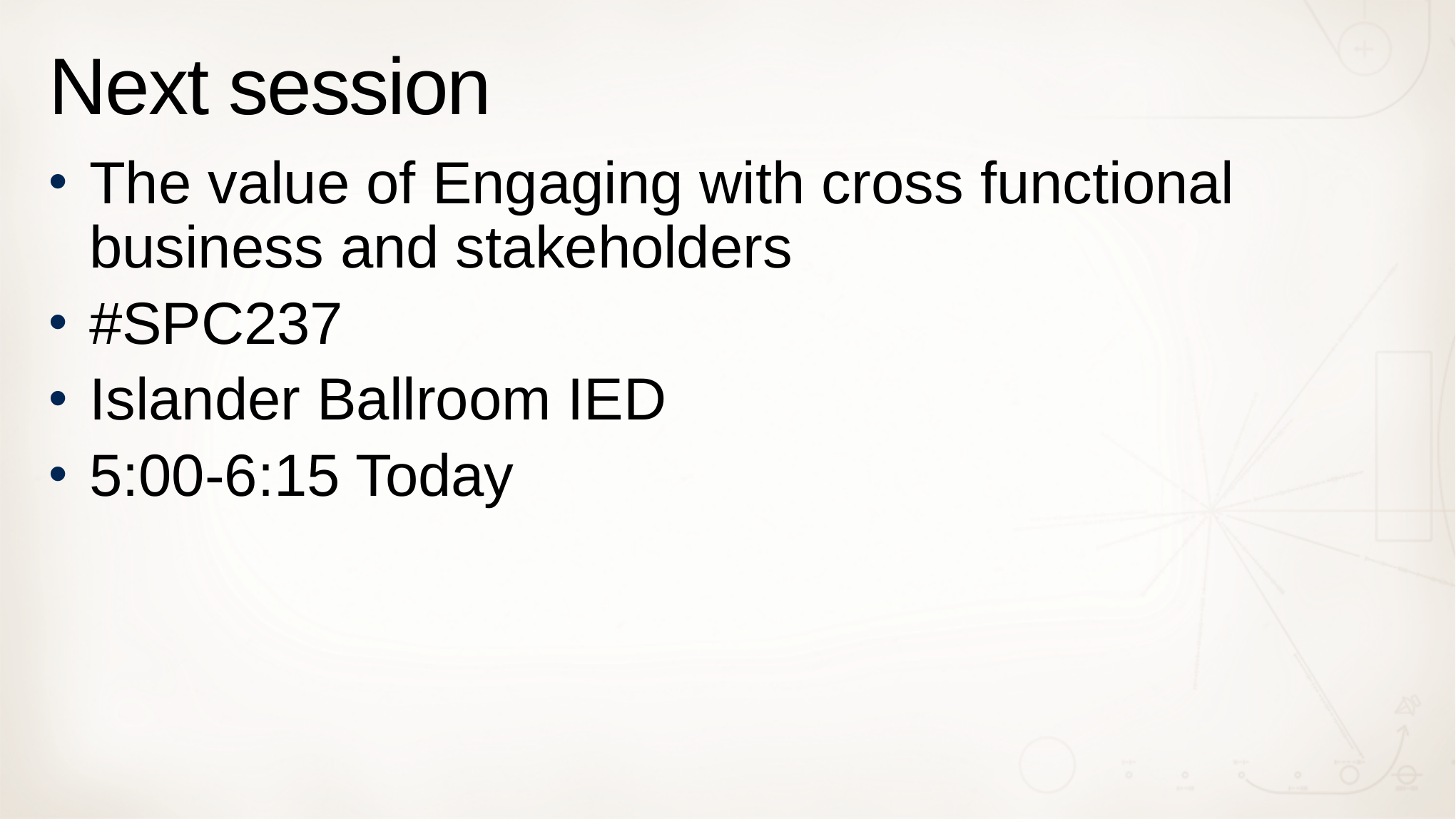

# Next session
The value of Engaging with cross functional business and stakeholders
#SPC237
Islander Ballroom IED
5:00-6:15 Today